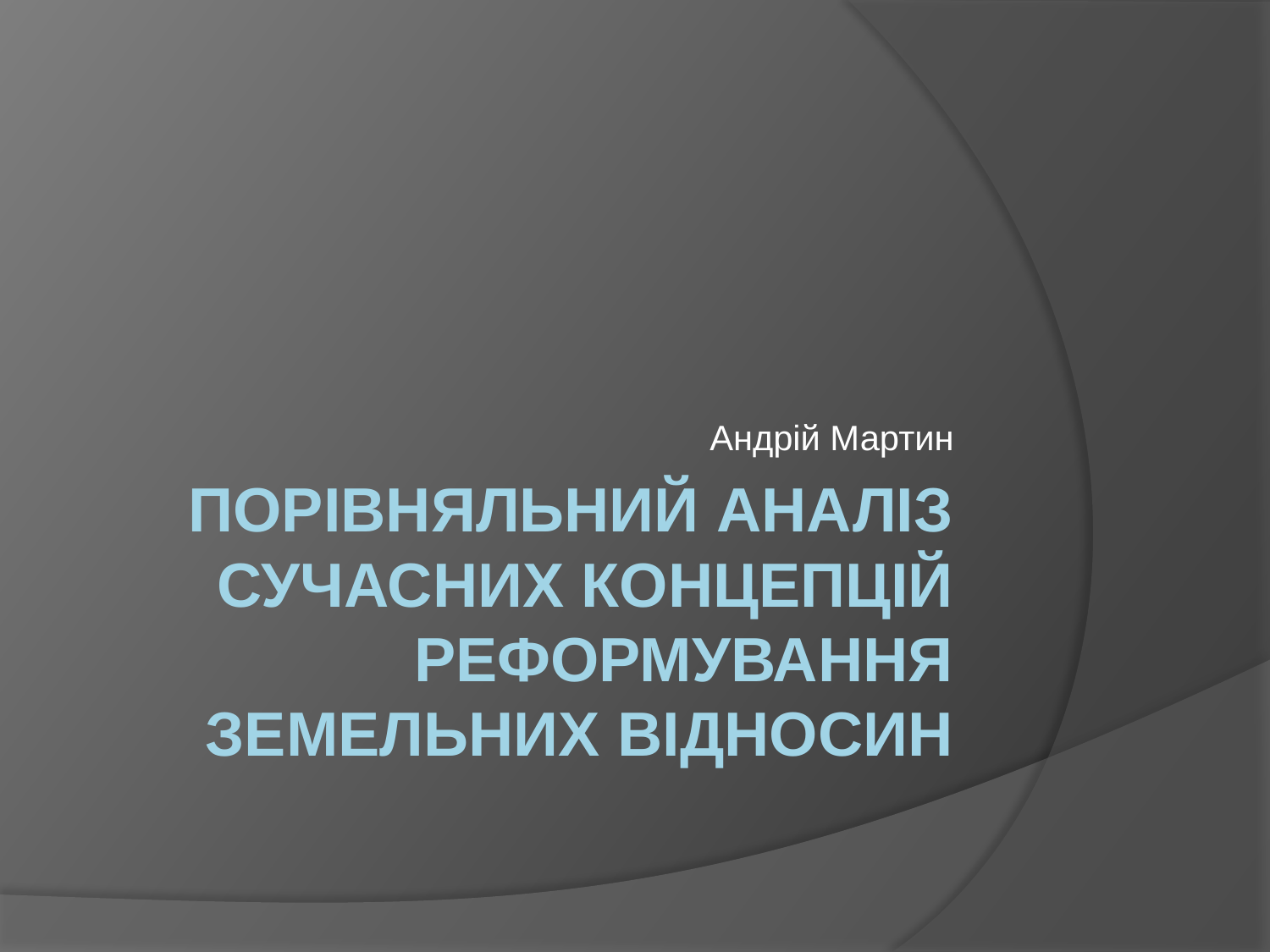

Андрій Мартин
# ПОРІВНЯЛЬНИЙ АНАЛІЗ СУЧАСНИХ КОНЦЕПЦІЙ РЕФОРМУВАННЯ ЗЕМЕЛЬНИХ ВІДНОСИН